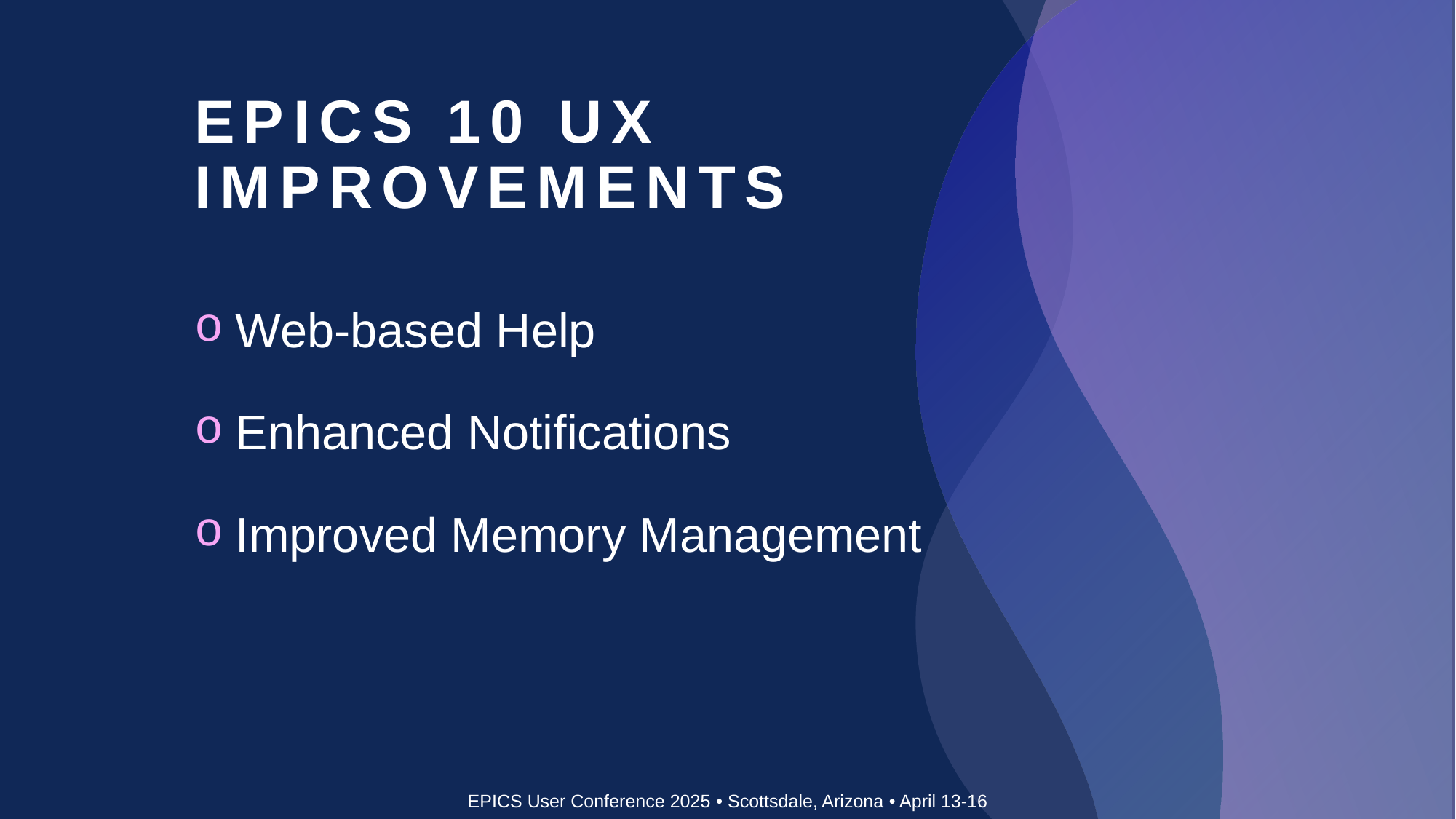

# EPICS 10 UX Improvements
Web-based Help
Enhanced Notifications
Improved Memory Management